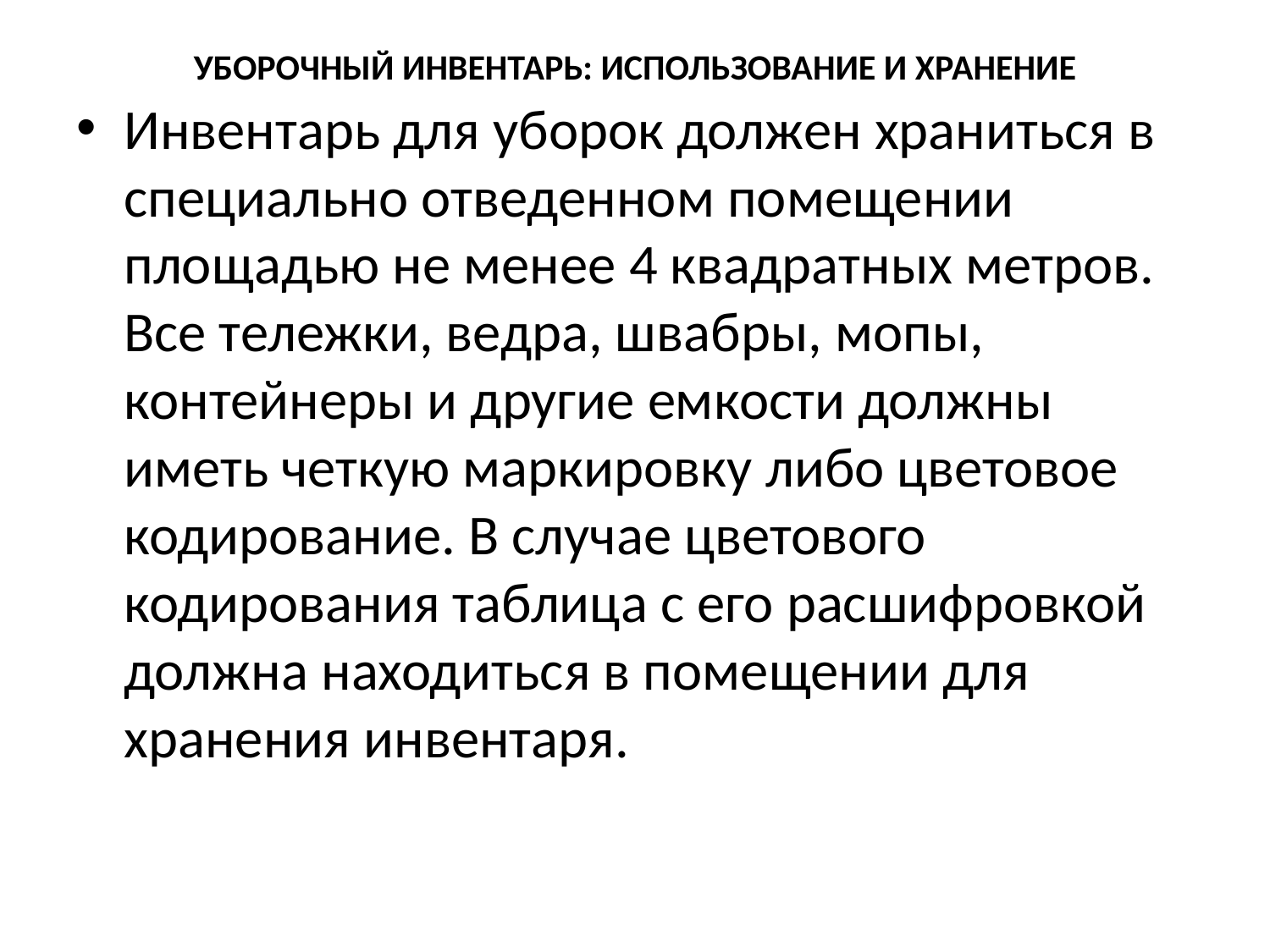

# УБОРОЧНЫЙ ИНВЕНТАРЬ: ИСПОЛЬЗОВАНИЕ И ХРАНЕНИЕ
Инвентарь для уборок должен храниться в специально отведенном помещении площадью не менее 4 квадратных метров. Все тележки, ведра, швабры, мопы, контейнеры и другие емкости должны иметь четкую маркировку либо цветовое кодирование. В случае цветового кодирования таблица с его расшифровкой должна находиться в помещении для хранения инвентаря.